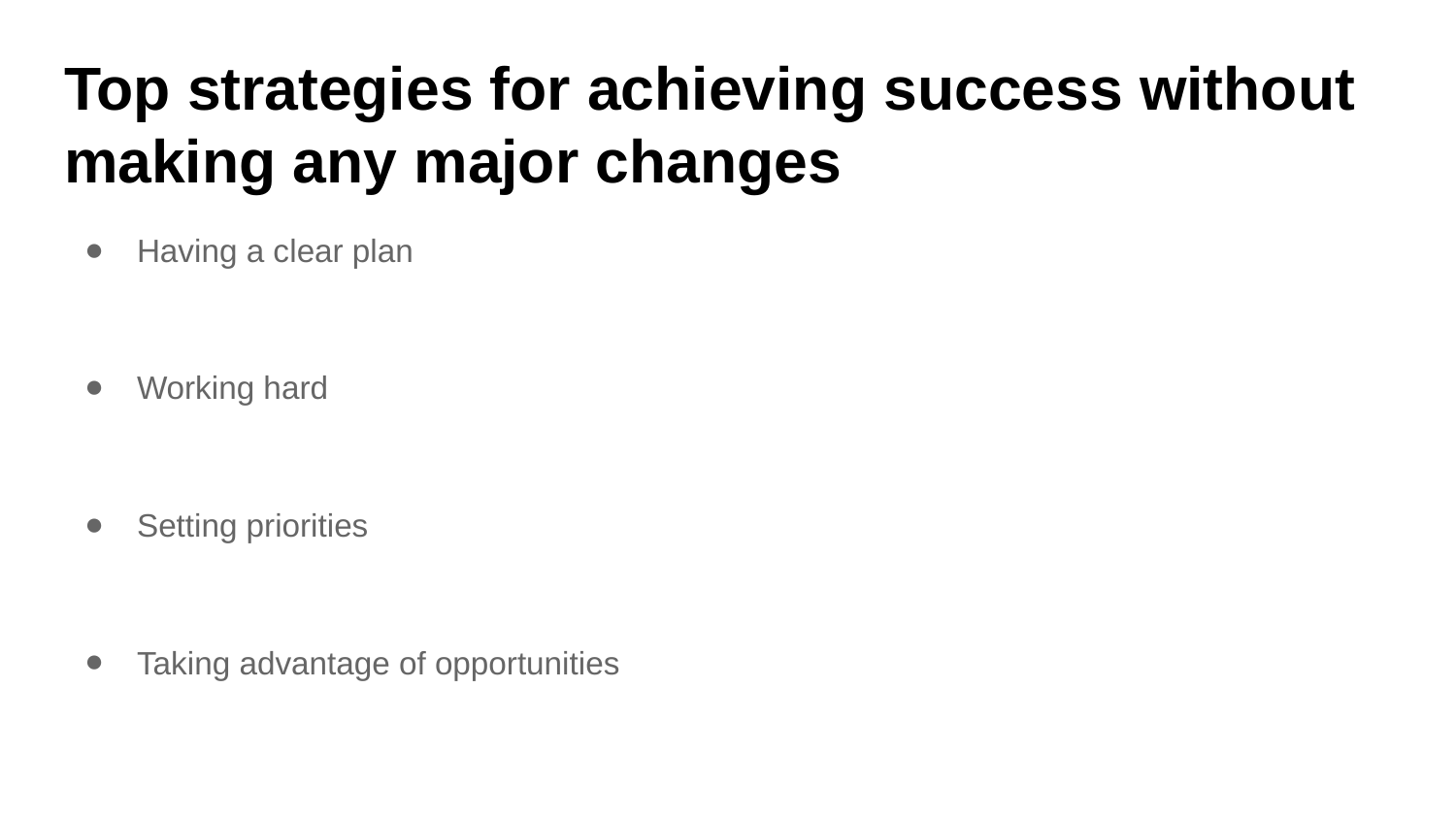

# Top strategies for achieving success without making any major changes
Having a clear plan

Working hard

Setting priorities

Taking advantage of opportunities